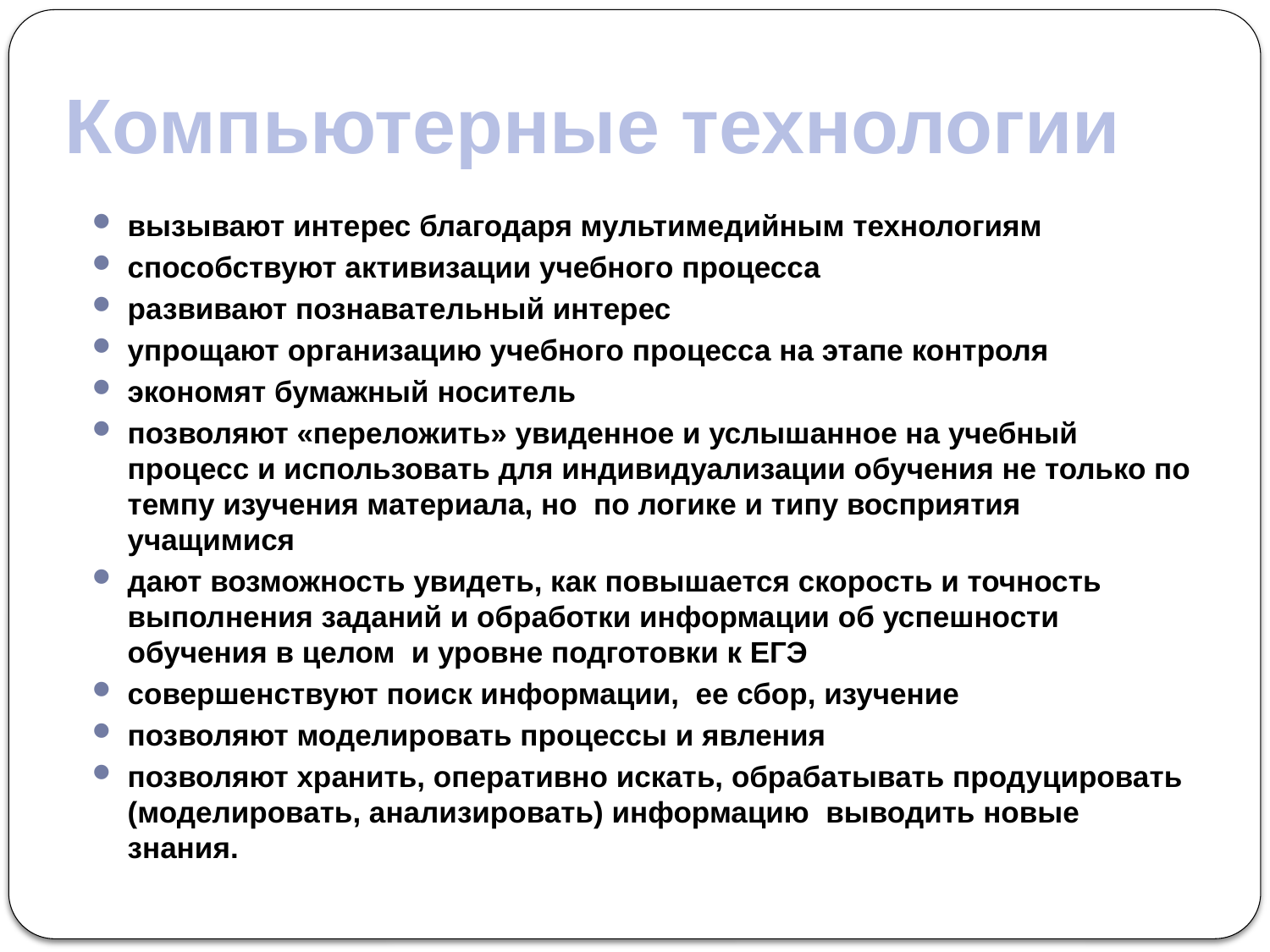

#
Компьютерные технологии
вызывают интерес благодаря мультимедийным технологиям
способствуют активизации учебного процесса
развивают познавательный интерес
упрощают организацию учебного процесса на этапе контроля
экономят бумажный носитель
позволяют «переложить» увиденное и услышанное на учебный процесс и использовать для индивидуализации обучения не только по темпу изучения материала, но  по логике и типу восприятия учащимися
дают возможность увидеть, как повышается скорость и точность выполнения заданий и обработки информации об успешности обучения в целом  и уровне подготовки к ЕГЭ
совершенствуют поиск информации,  ее сбор, изучение
позволяют моделировать процессы и явления
позволяют хранить, оперативно искать, обрабатывать продуцировать (моделировать, анализировать) информацию  выводить новые знания.